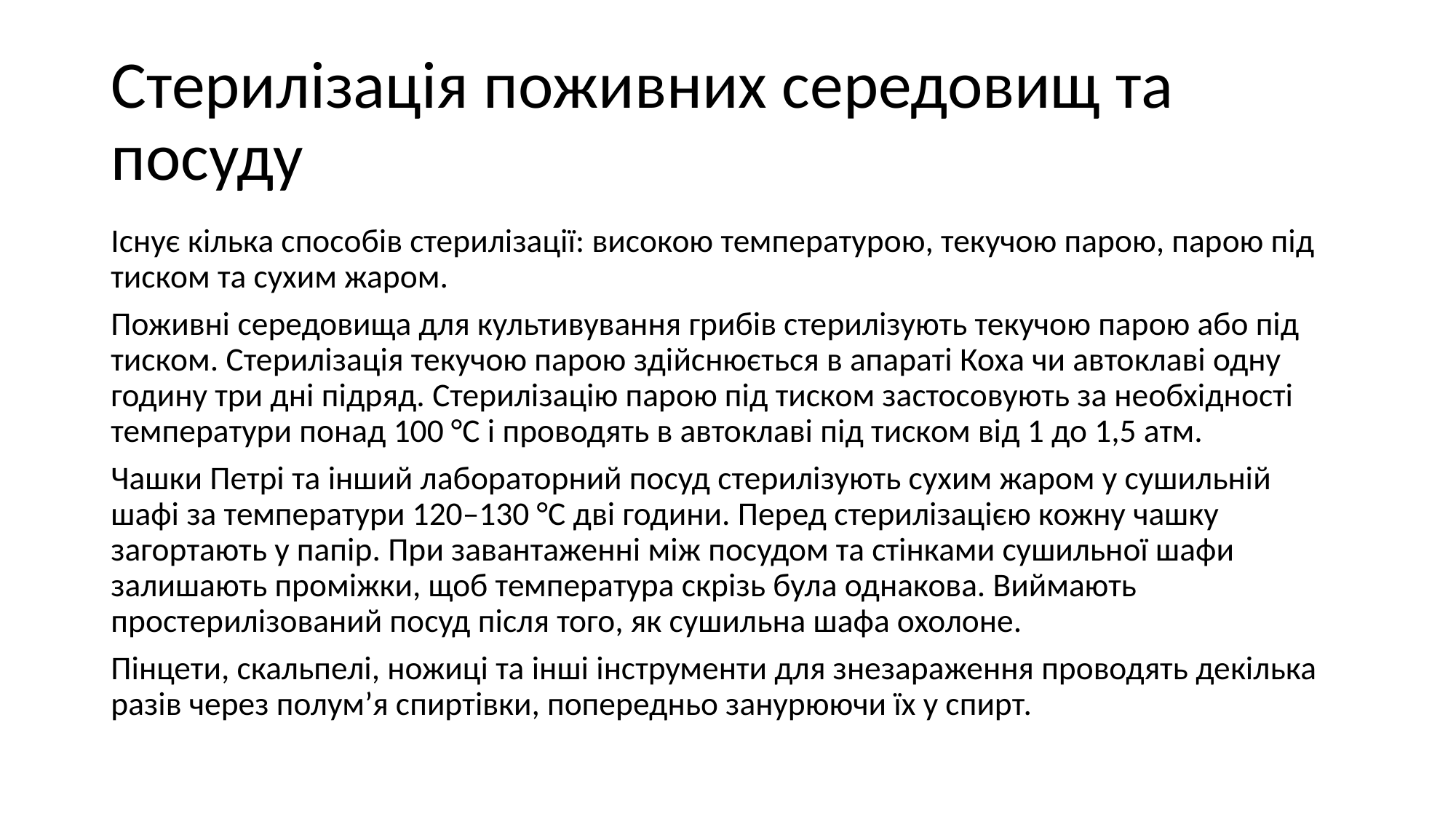

# Стерилізація поживних середовищ та посуду
Існує кілька способів стерилізації: високою температурою, текучою парою, парою під тиском та сухим жаром.
Поживні середовища для культивування грибів стерилізують текучою парою або під тиском. Стерилізація текучою парою здійснюється в апараті Коха чи автоклаві одну годину три дні підряд. Стерилізацію парою під тиском застосовують за необхідності температури понад 100 °С і проводять в автоклаві під тиском від 1 до 1,5 атм.
Чашки Петрі та інший лабораторний посуд стерилізують сухим жаром у сушильній шафі за температури 120–130 °С дві години. Перед стерилізацією кожну чашку загортають у папір. При завантаженні між посудом та стінками сушильної шафи залишають проміжки, щоб температура скрізь була однакова. Виймають простерилізований посуд після того, як сушильна шафа охолоне.
Пінцети, скальпелі, ножиці та інші інструменти для знезараження проводять декілька разів через полум’я спиртівки, попередньо занурюючи їх у спирт.